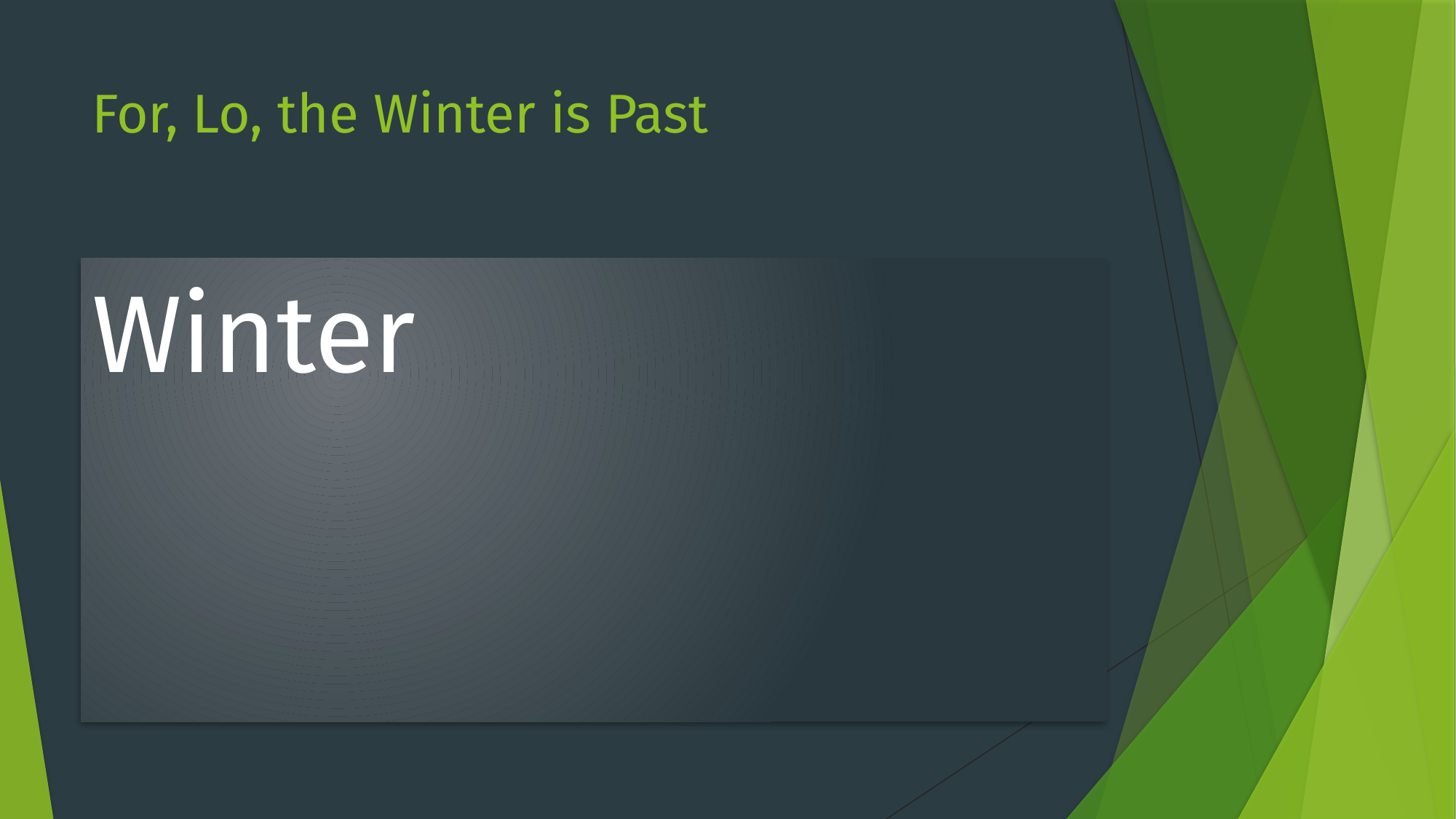

# For, Lo, the Winter is Past
Winter